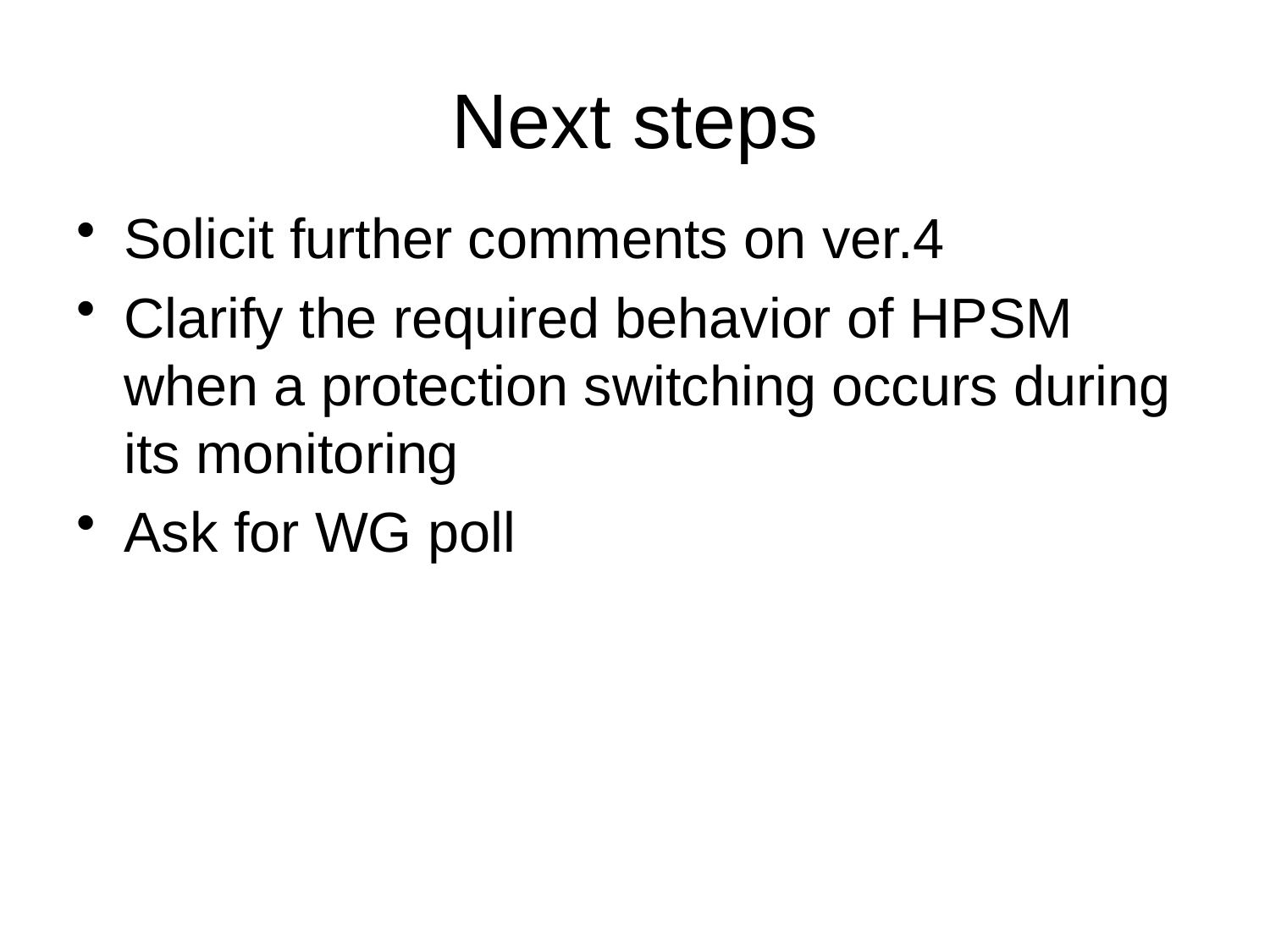

# Next steps
Solicit further comments on ver.4
Clarify the required behavior of HPSM when a protection switching occurs during its monitoring
Ask for WG poll